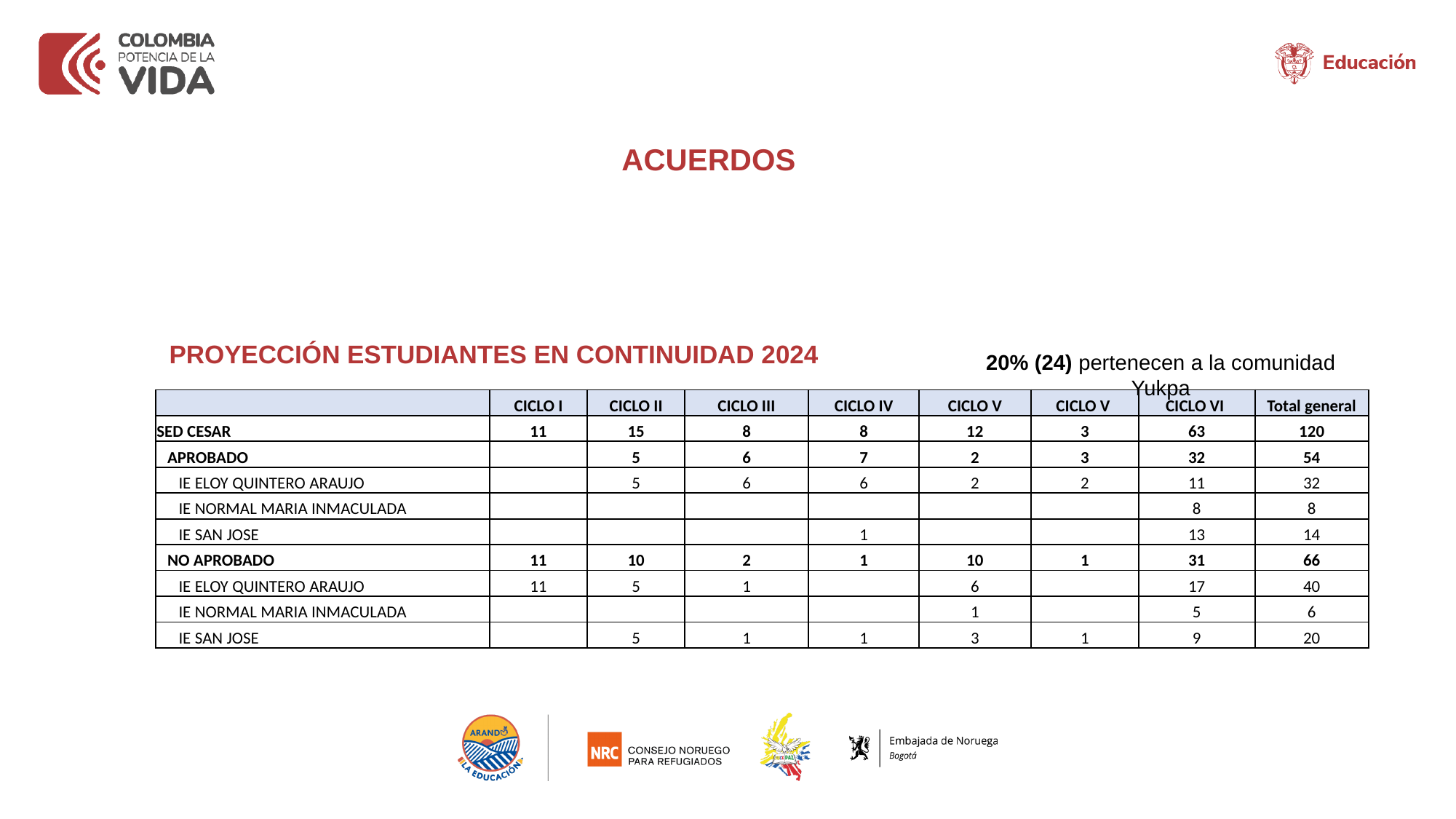

ACUERDOS
PROYECCIÓN ESTUDIANTES EN CONTINUIDAD 2024
20% (24) pertenecen a la comunidad Yukpa

|  | CICLO I | CICLO II | CICLO III | CICLO IV | CICLO V | CICLO V | CICLO VI | Total general |
| --- | --- | --- | --- | --- | --- | --- | --- | --- |
| SED CESAR | 11 | 15 | 8 | 8 | 12 | 3 | 63 | 120 |
| APROBADO |  | 5 | 6 | 7 | 2 | 3 | 32 | 54 |
| IE ELOY QUINTERO ARAUJO |  | 5 | 6 | 6 | 2 | 2 | 11 | 32 |
| IE NORMAL MARIA INMACULADA |  |  |  |  |  |  | 8 | 8 |
| IE SAN JOSE |  |  |  | 1 |  |  | 13 | 14 |
| NO APROBADO | 11 | 10 | 2 | 1 | 10 | 1 | 31 | 66 |
| IE ELOY QUINTERO ARAUJO | 11 | 5 | 1 |  | 6 |  | 17 | 40 |
| IE NORMAL MARIA INMACULADA |  |  |  |  | 1 |  | 5 | 6 |
| IE SAN JOSE |  | 5 | 1 | 1 | 3 | 1 | 9 | 20 |
www.---------------.gov.co